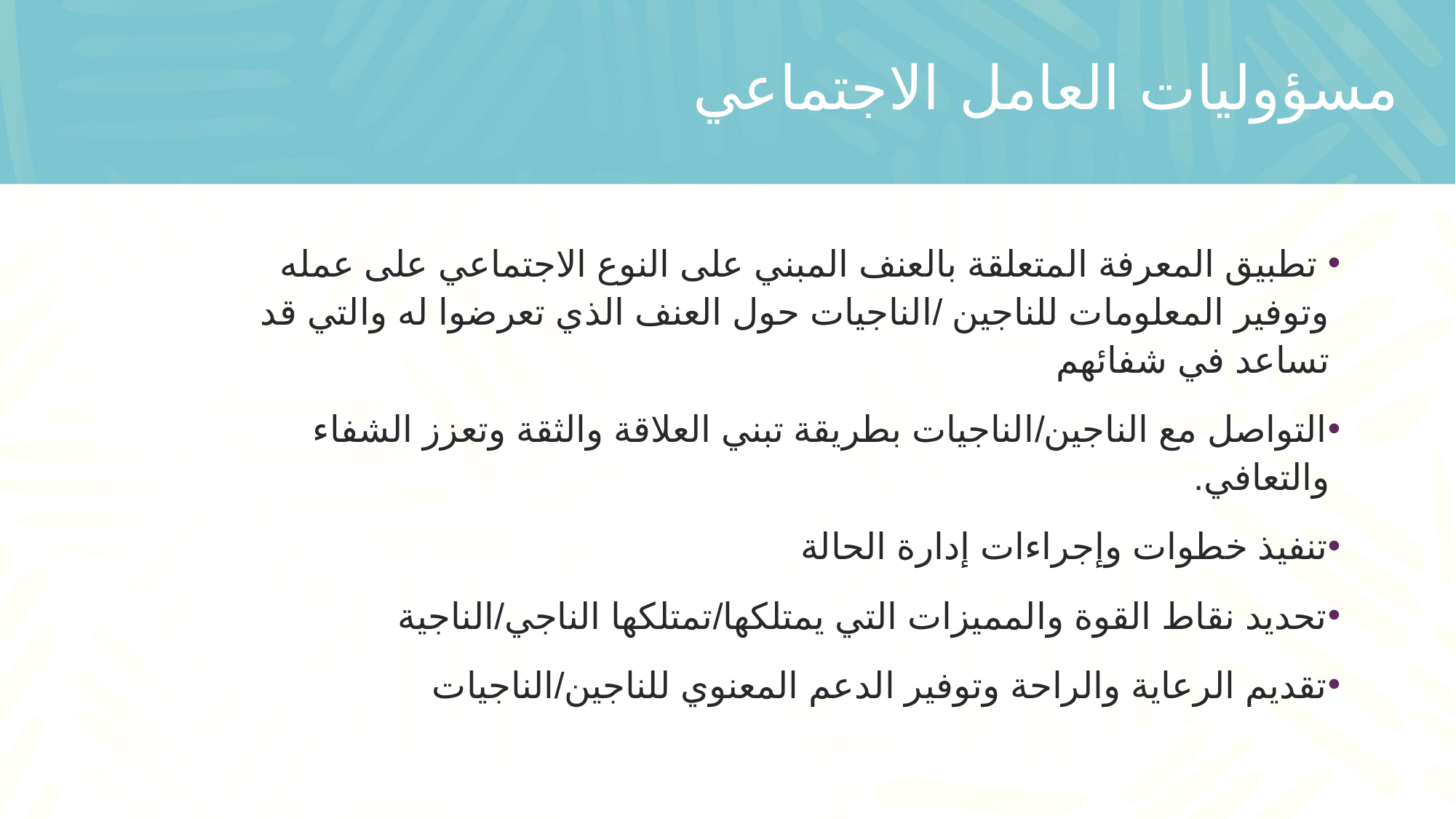

# مسؤوليات العامل الاجتماعي
 تطبيق المعرفة المتعلقة بالعنف المبني على النوع الاجتماعي على عمله وتوفير المعلومات للناجين /الناجيات حول العنف الذي تعرضوا له والتي قد تساعد في شفائهم
التواصل مع الناجين/الناجيات بطريقة تبني العلاقة والثقة وتعزز الشفاء والتعافي.
تنفيذ خطوات وإجراءات إدارة الحالة
تحديد نقاط القوة والمميزات التي يمتلكها/تمتلكها الناجي/الناجية
تقديم الرعاية والراحة وتوفير الدعم المعنوي للناجين/الناجيات